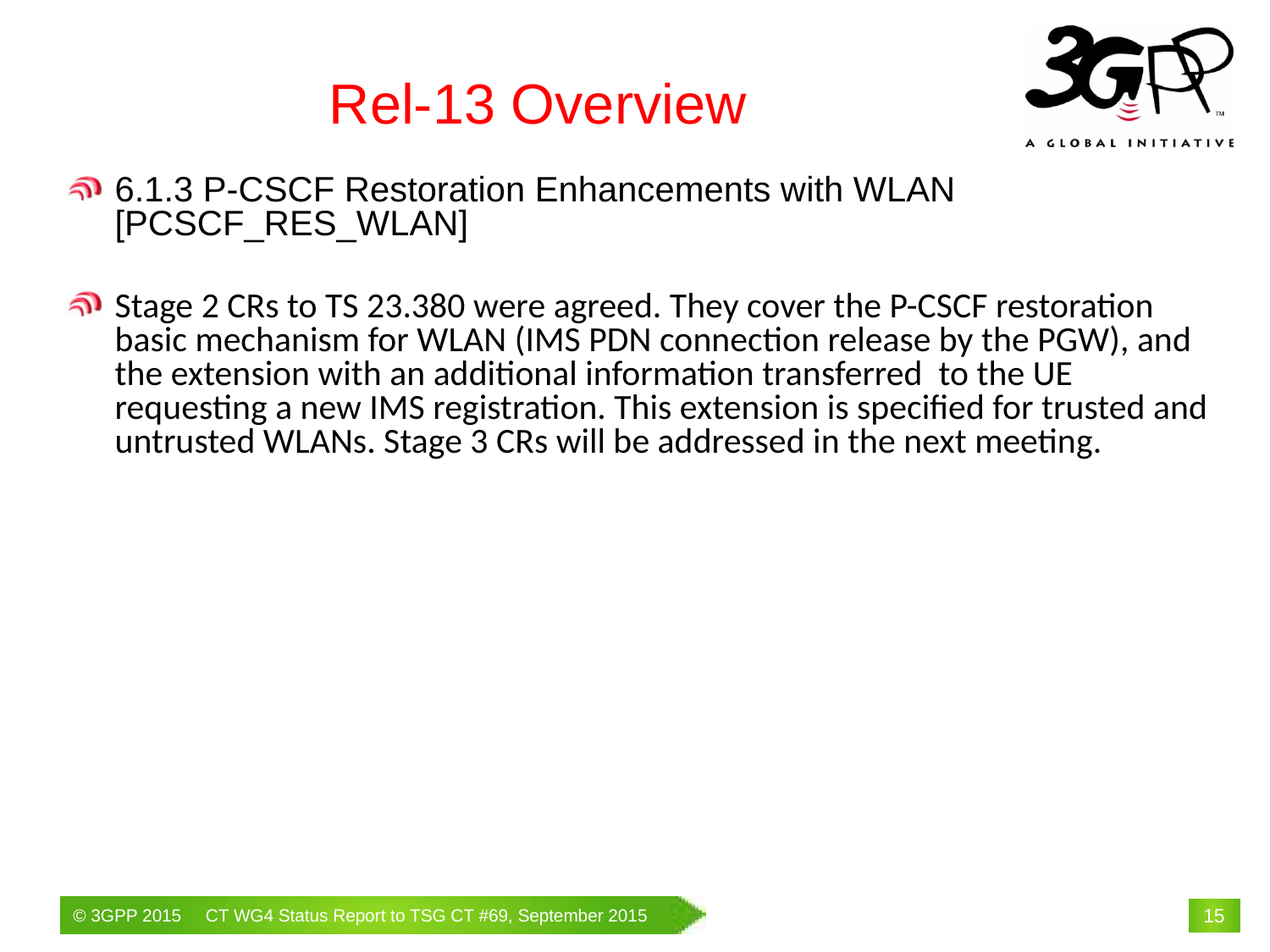

# Rel-13 Overview
6.1.3 P-CSCF Restoration Enhancements with WLAN [PCSCF_RES_WLAN]

Stage 2 CRs to TS 23.380 were agreed. They cover the P-CSCF restoration basic mechanism for WLAN (IMS PDN connection release by the PGW), and the extension with an additional information transferred  to the UE  requesting a new IMS registration. This extension is specified for trusted and untrusted WLANs. Stage 3 CRs will be addressed in the next meeting.